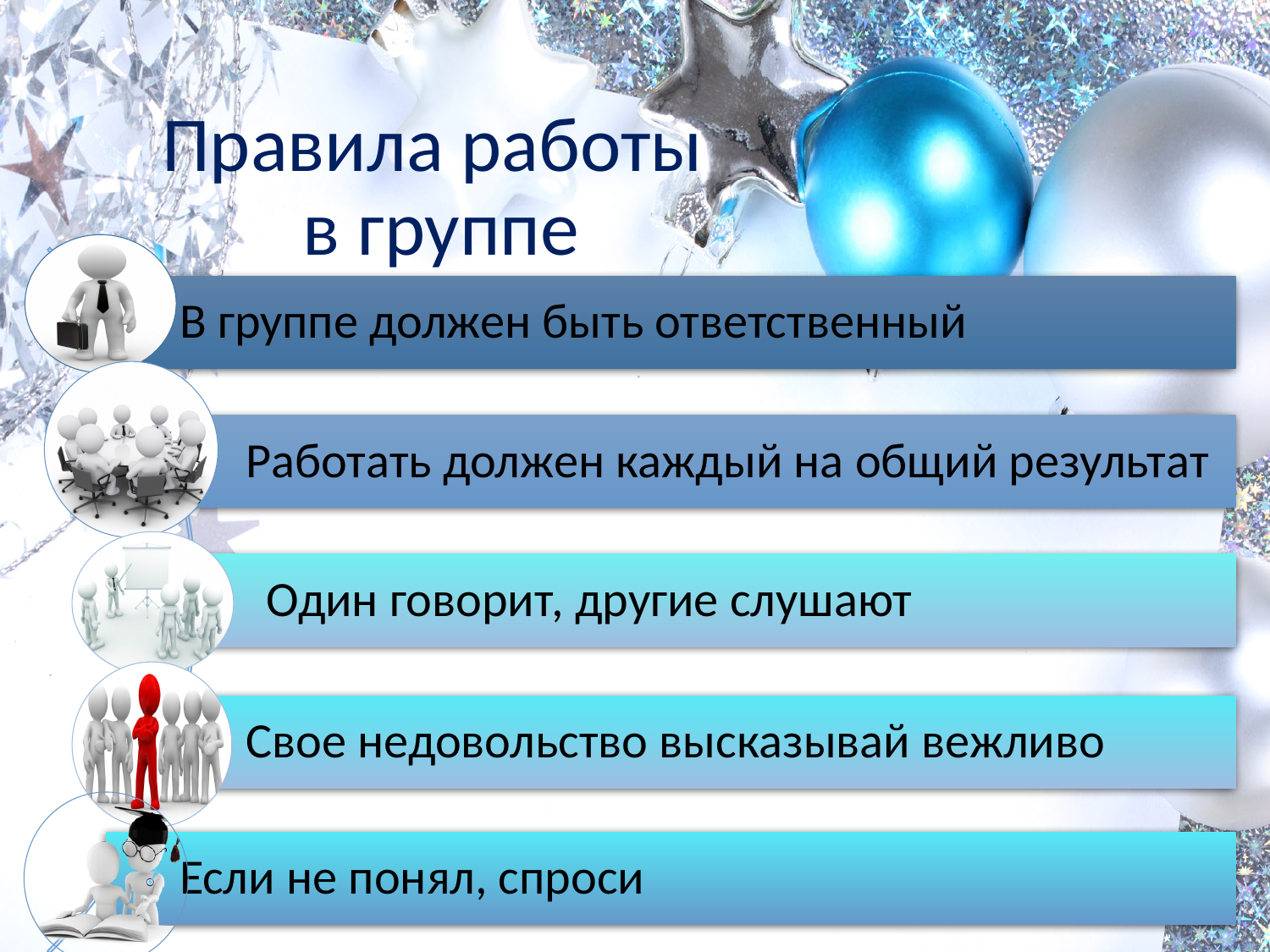

# Правила работы в группе
В группе должен быть ответственный
Работать должен каждый на общий результат
Один говорит, другие слушают
Свое недовольство высказывай вежливо
Если не понял, спроси